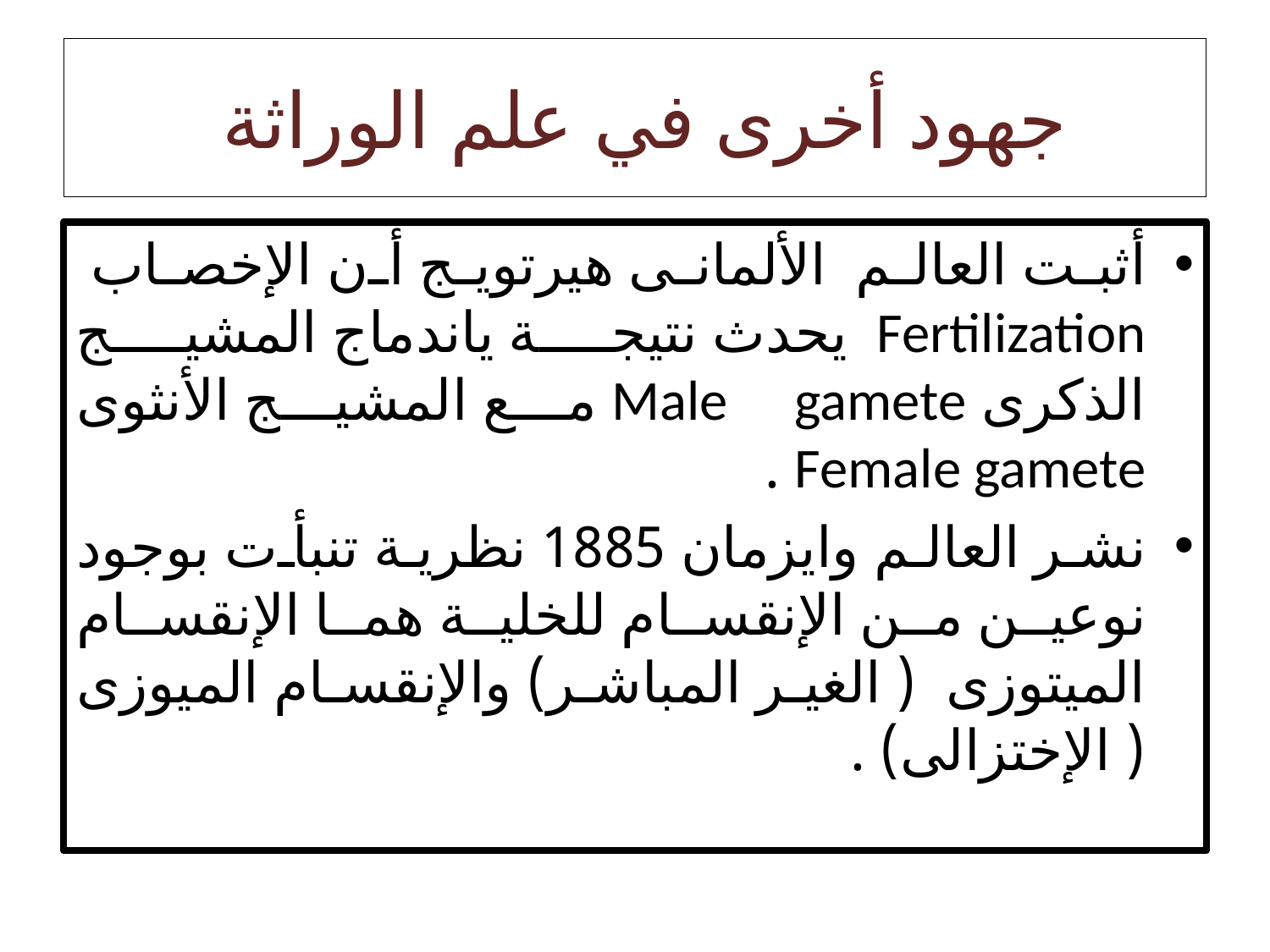

# جهود أخرى في علم الوراثة
أثبت العالم  الألمانى هيرتويج أن الإخصاب  Fertilization  يحدث نتيجة ياندماج المشيج الذكرى Male gamete مع المشيج الأنثوى Female gamete .
نشر العالم وايزمان 1885 نظرية تنبأت بوجود نوعين من الإنقسام للخلية هما الإنقسام الميتوزى  ( الغير المباشر) والإنقسام الميوزى ( الإختزالى) .